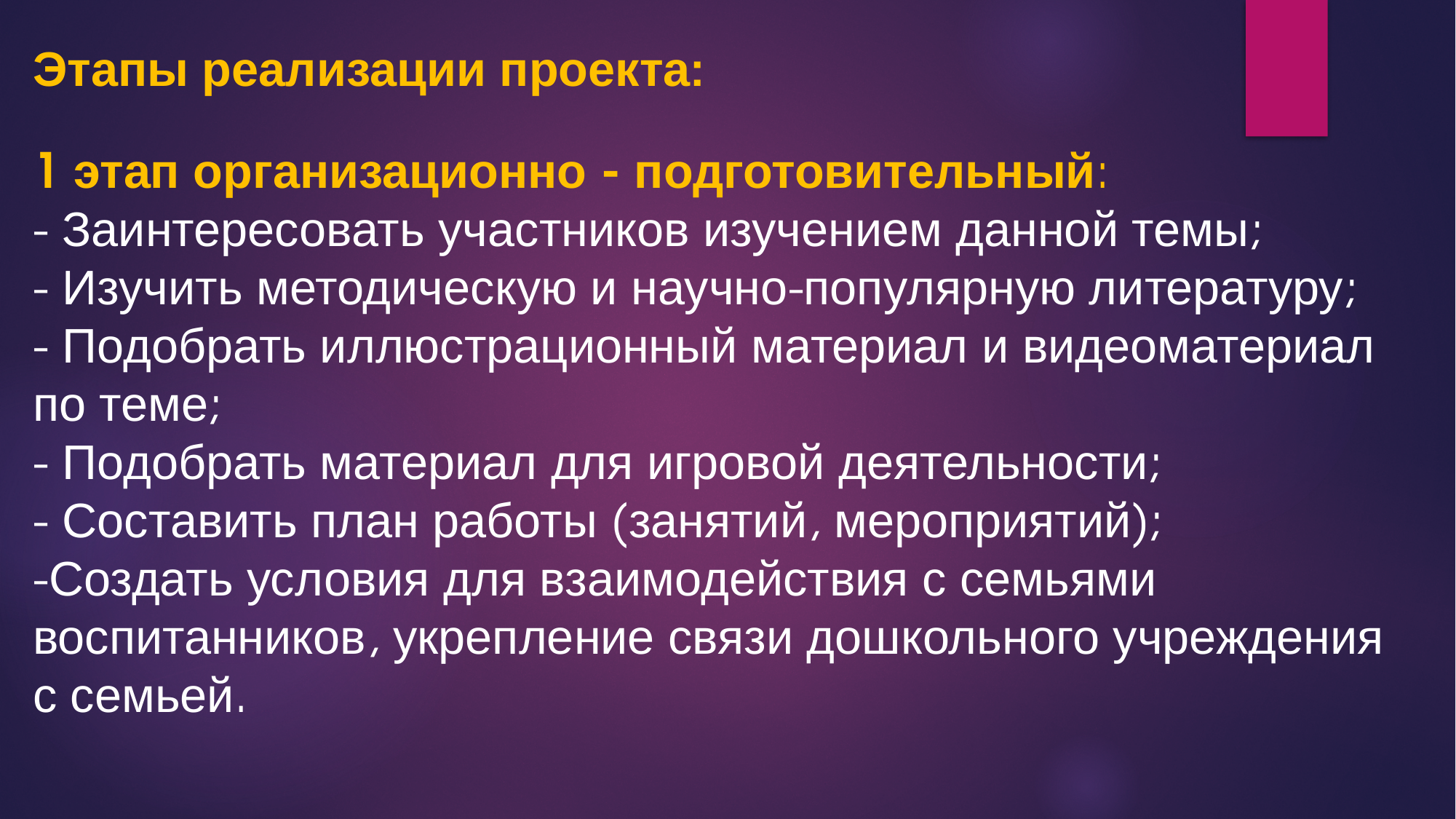

# Этапы реализации проекта: 1 этап организационно - подготовительный: - Заинтересовать участников изучением данной темы; - Изучить методическую и научно-популярную литературу; - Подобрать иллюстрационный материал и видеоматериал по теме; - Подобрать материал для игровой деятельности; - Составить план работы (занятий, мероприятий); -Создать условия для взаимодействия с семьями воспитанников, укрепление связи дошкольного учреждения с семьей.